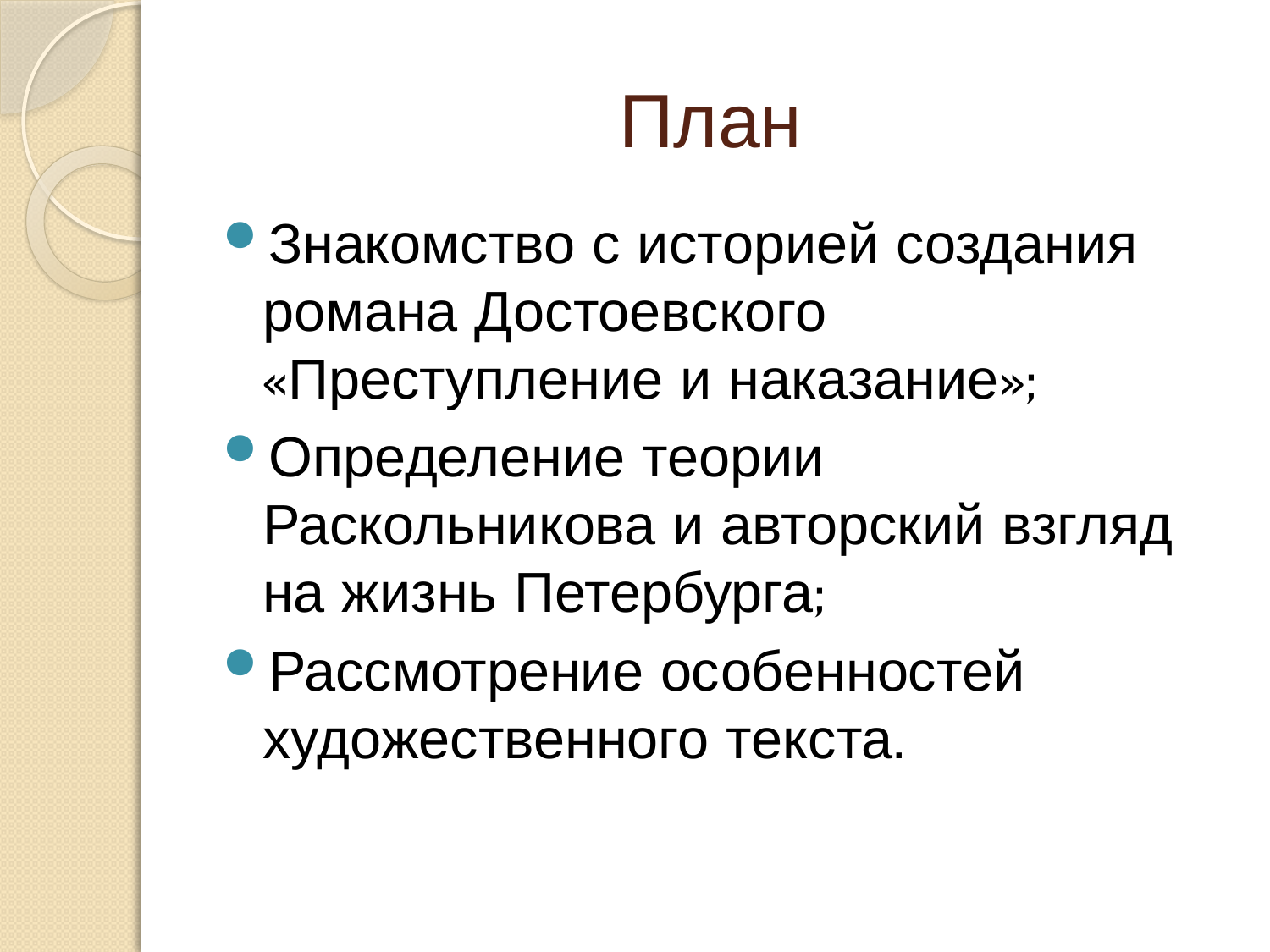

# План
Знакомство с историей создания романа Достоевского «Преступление и наказание»;
Определение теории Раскольникова и авторский взгляд на жизнь Петербурга;
Рассмотрение особенностей художественного текста.